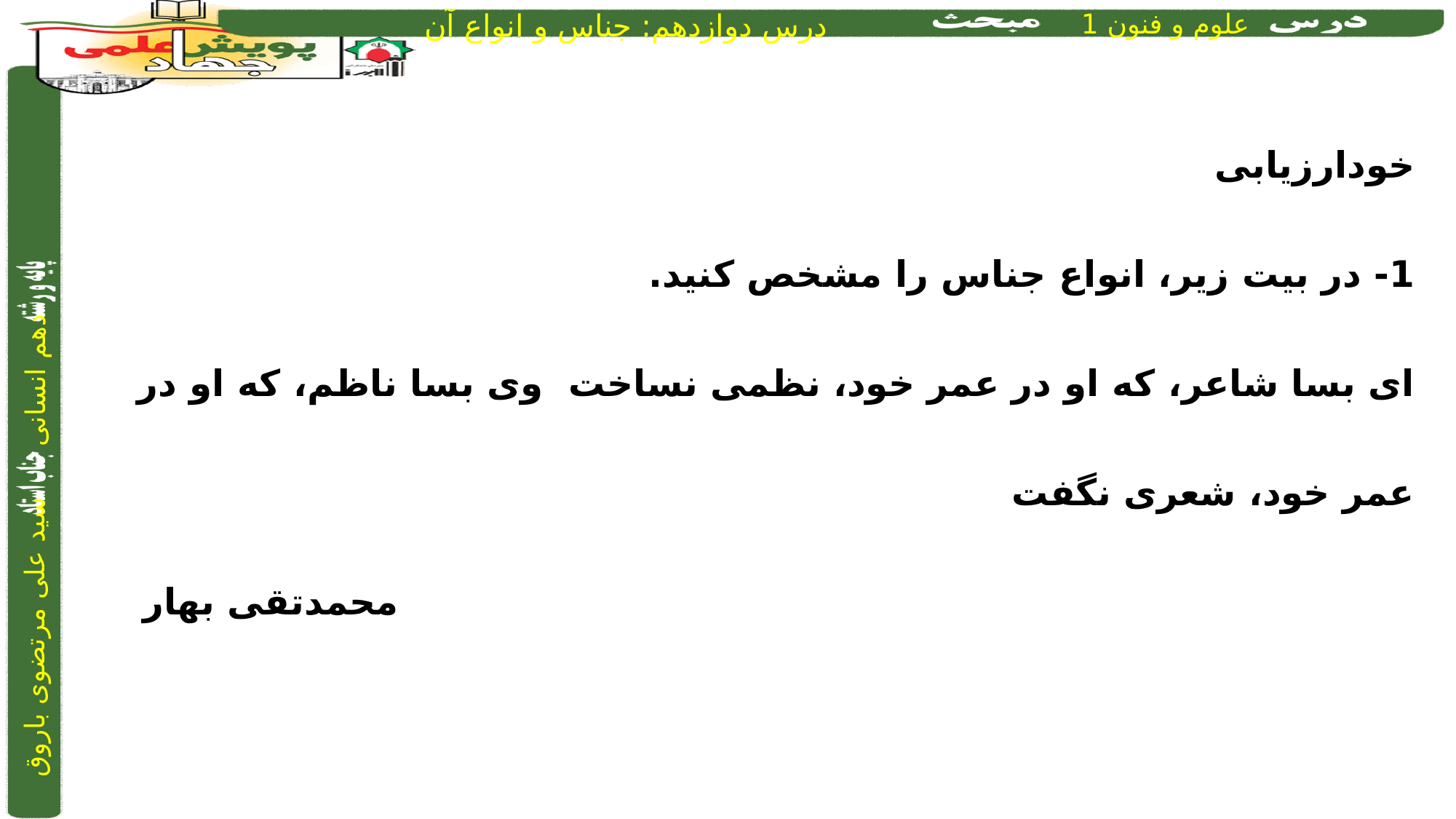

خودارزیابی
1- در بیت‌ زیر، انواع جناس را مشخص کنید.
ای بسا شاعر، که او در عمر خود، نظمی نساخت 	 وی بسا ناظم، که او در عمر خود، شعری نگفت
محمدتقی بهار